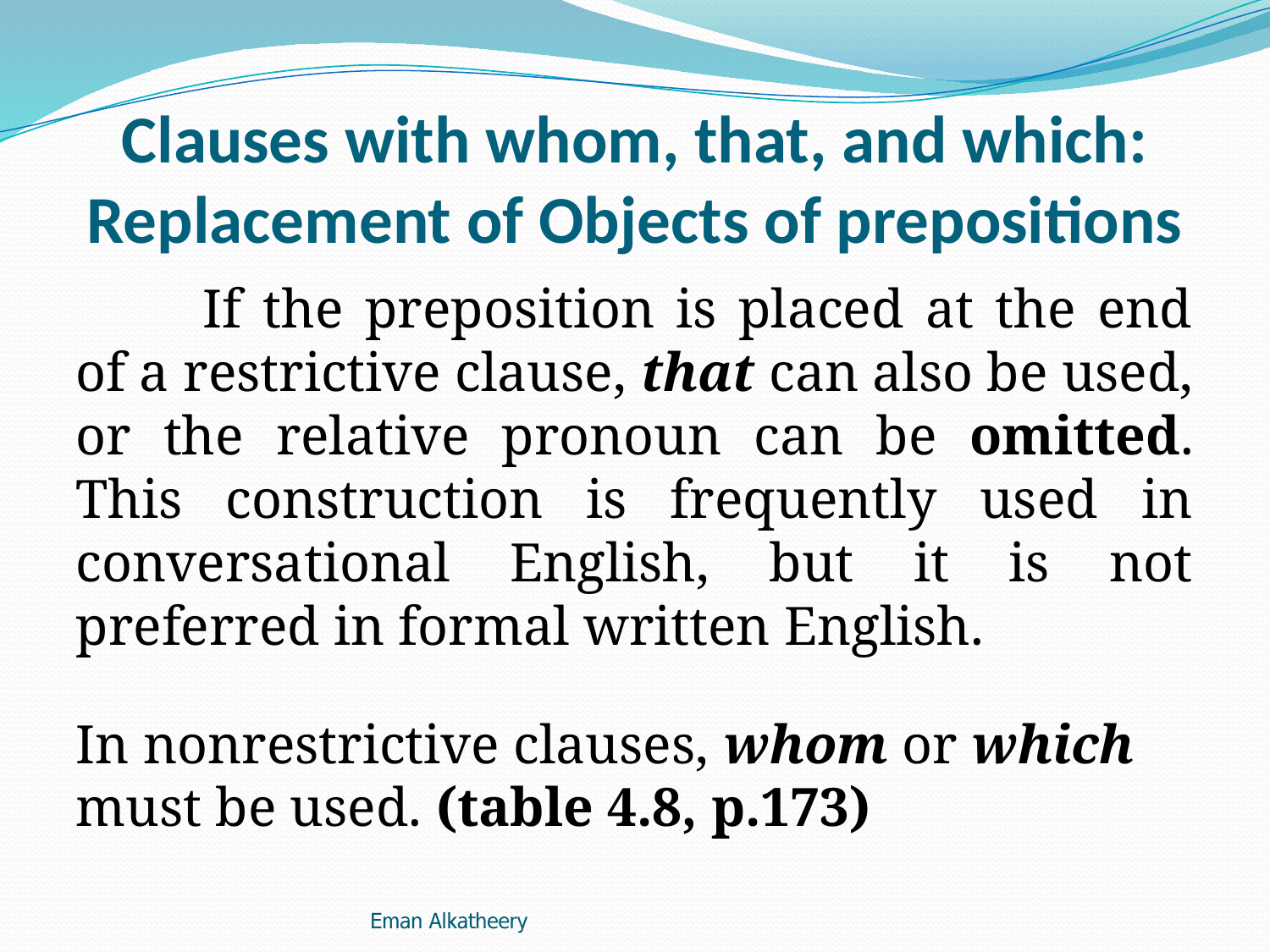

# Clauses with whom, that, and which: Replacement of Objects of prepositions
	If the preposition is placed at the end of a restrictive clause, that can also be used, or the relative pronoun can be omitted. This construction is frequently used in conversational English, but it is not preferred in formal written English.

In nonrestrictive clauses, whom or which must be used. (table 4.8, p.173)
Eman Alkatheery